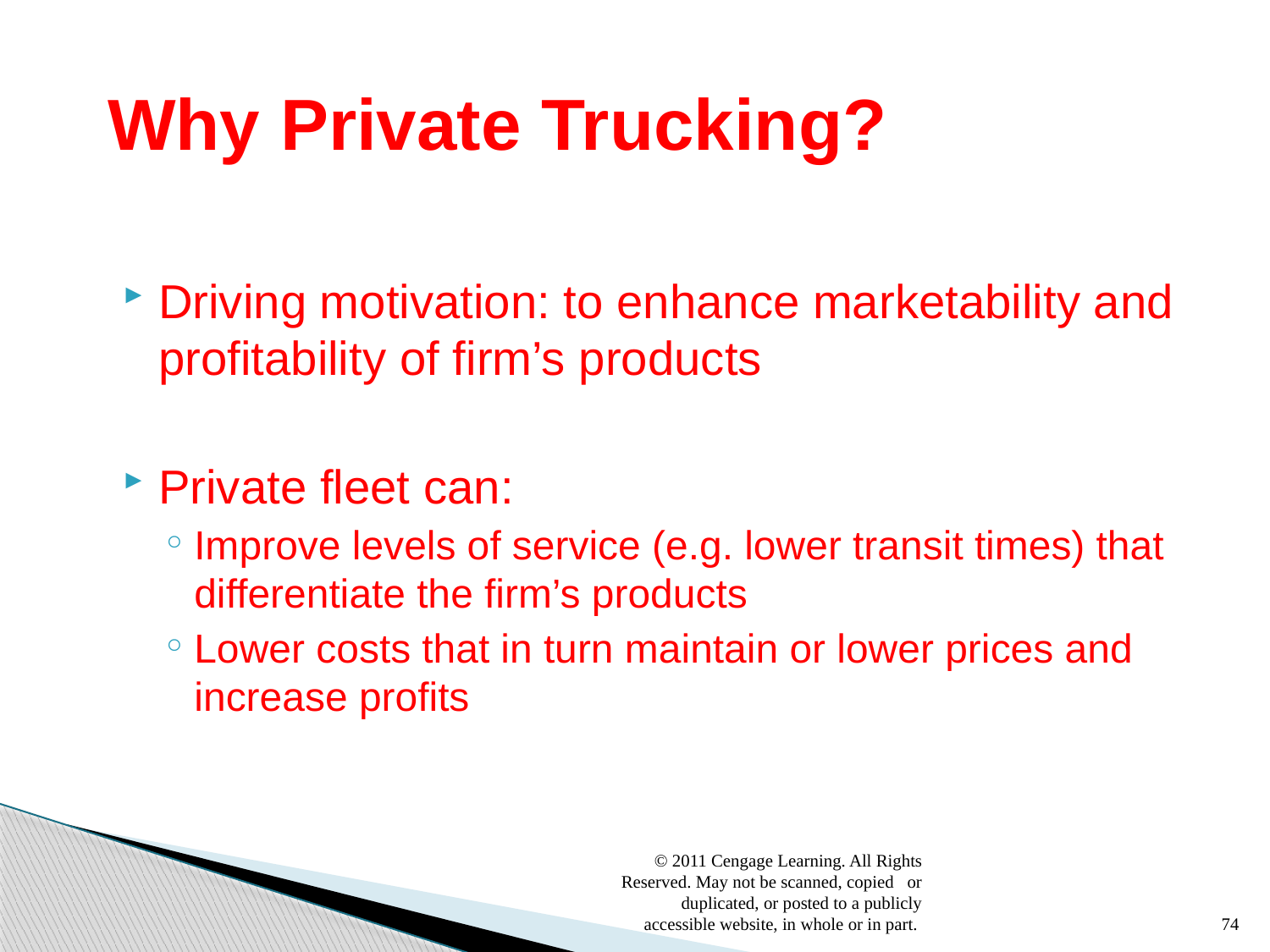

# Why Private Trucking?
Driving motivation: to enhance marketability and profitability of firm’s products

Private fleet can:
Improve levels of service (e.g. lower transit times) that differentiate the firm’s products
Lower costs that in turn maintain or lower prices and increase profits
© 2011 Cengage Learning. All Rights Reserved. May not be scanned, copied   or duplicated, or posted to a publicly accessible website, in whole or in part.
74